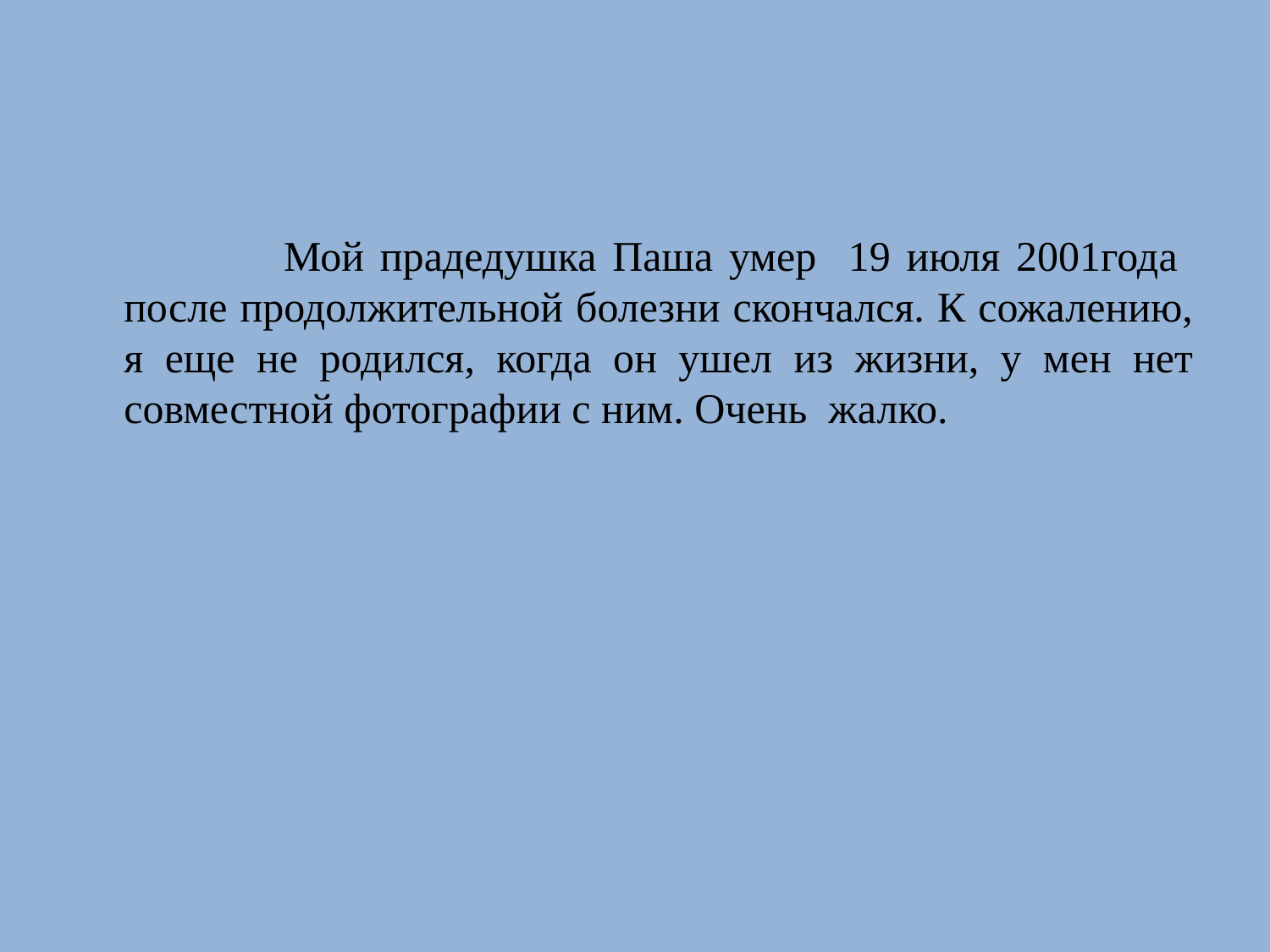

#
             Мой прадедушка Паша умер  19 июля 2001года  после продолжительной болезни скончался. К сожалению, я еще не родился, когда он ушел из жизни, у мен нет совместной фотографии с ним. Очень  жалко.